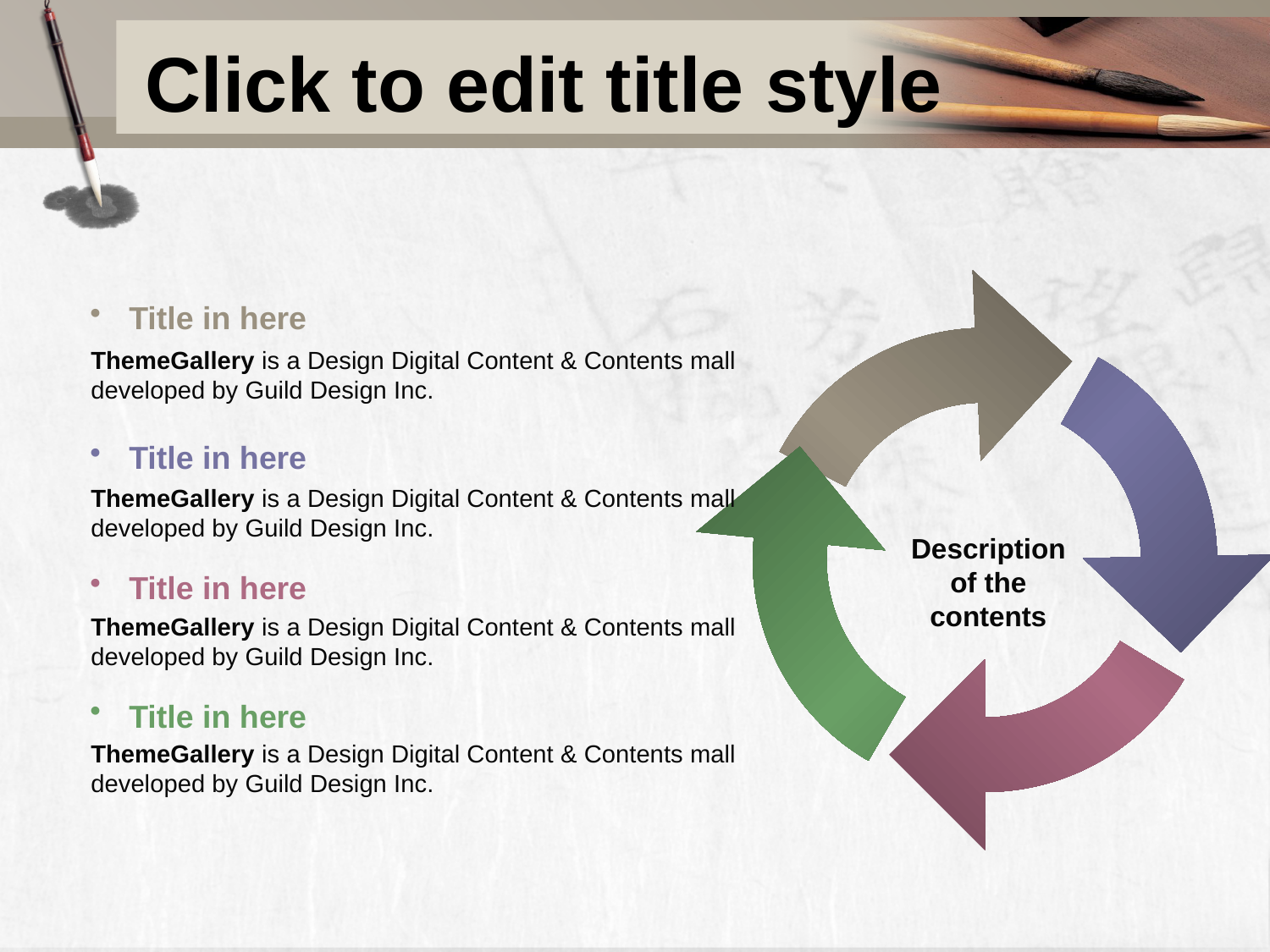

# Click to edit title style
 Title in here

ThemeGallery is a Design Digital Content & Contents mall developed by Guild Design Inc.
 Title in here
ThemeGallery is a Design Digital Content & Contents mall developed by Guild Design Inc.
Description of the contents
 Title in here
ThemeGallery is a Design Digital Content & Contents mall developed by Guild Design Inc.
 Title in here
ThemeGallery is a Design Digital Content & Contents mall developed by Guild Design Inc.